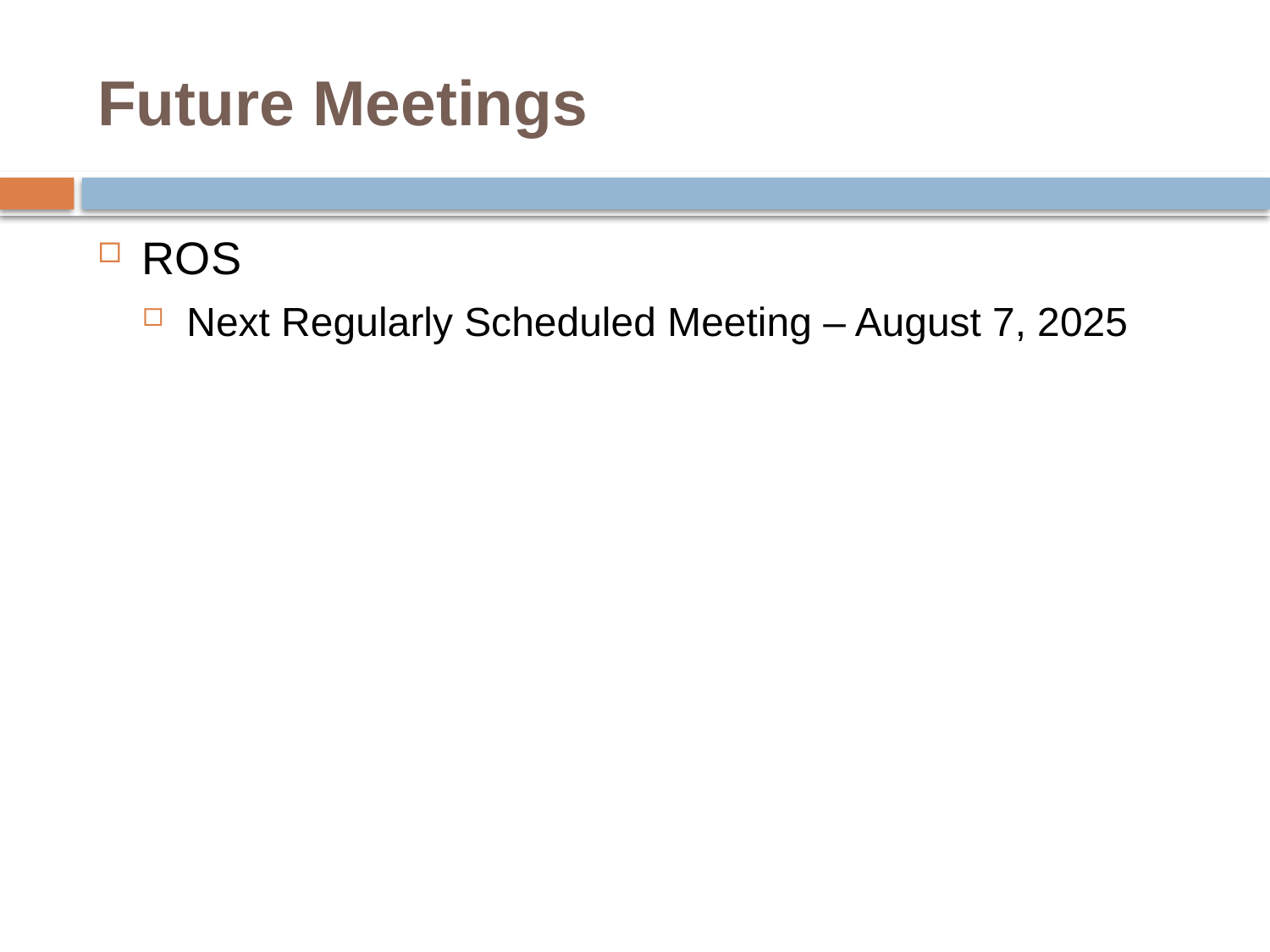

# Future Meetings
ROS
Next Regularly Scheduled Meeting – August 7, 2025